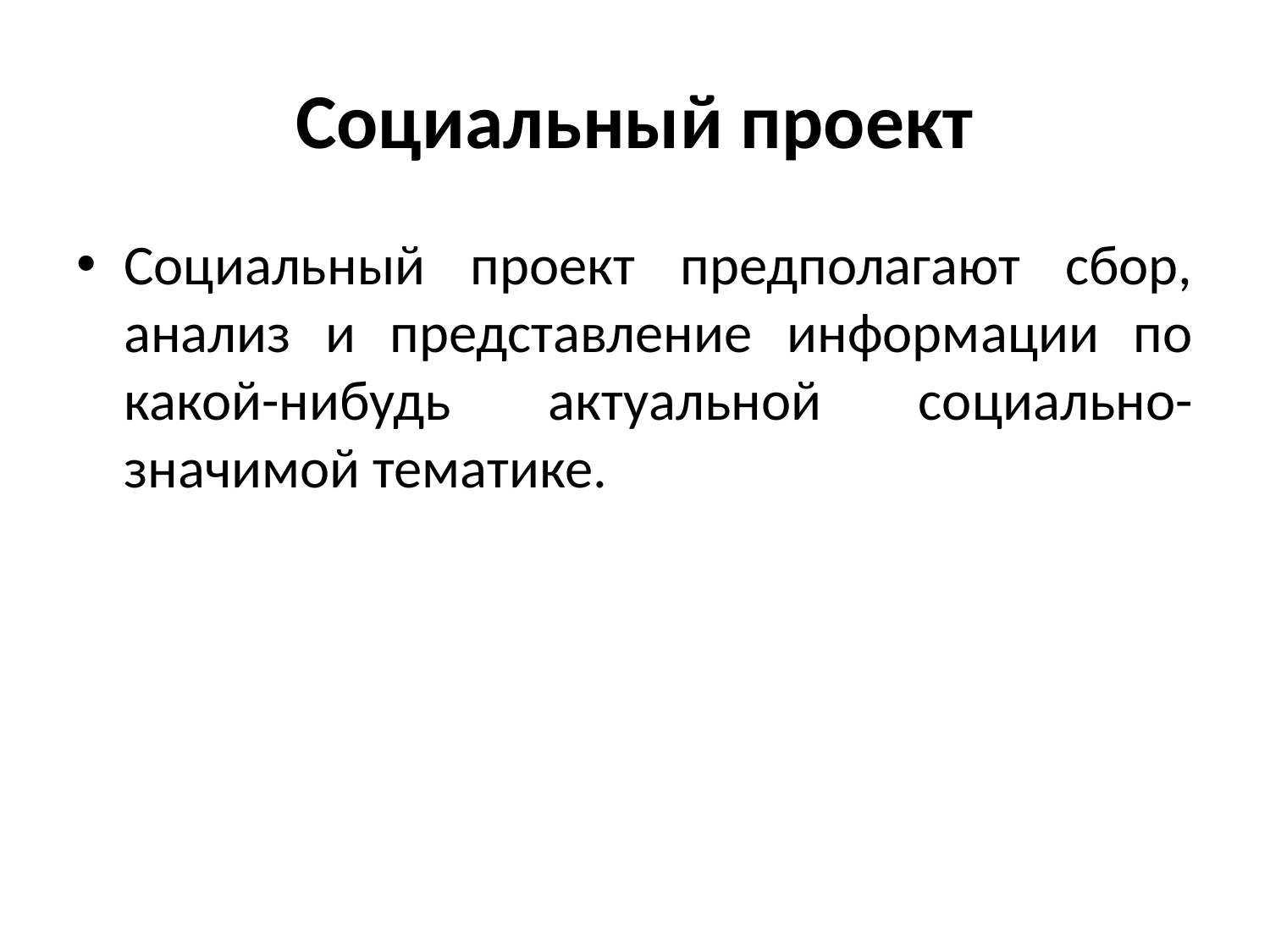

# Социальный проект
Социальный проект предполагают сбор, анализ и представление информации по какой-нибудь актуальной социально-значимой тематике.